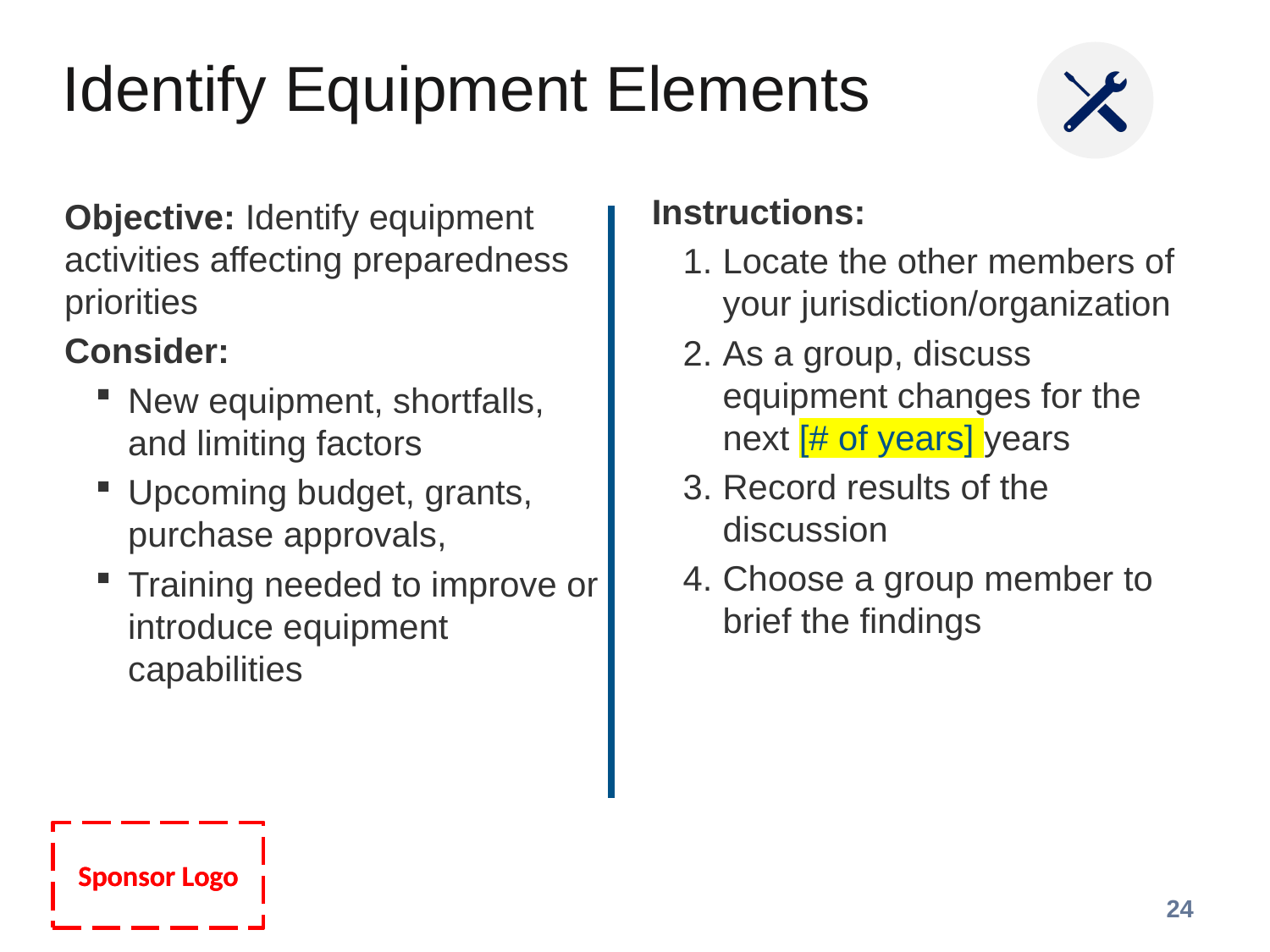

# Identify Equipment Elements

Instructions:
Locate the other members of your jurisdiction/organization
As a group, discuss equipment changes for the next [# of years] years
Record results of the discussion
Choose a group member to brief the findings
Objective: Identify equipment activities affecting preparedness priorities
Consider:
New equipment, shortfalls, and limiting factors
Upcoming budget, grants, purchase approvals,
Training needed to improve or introduce equipment capabilities
24